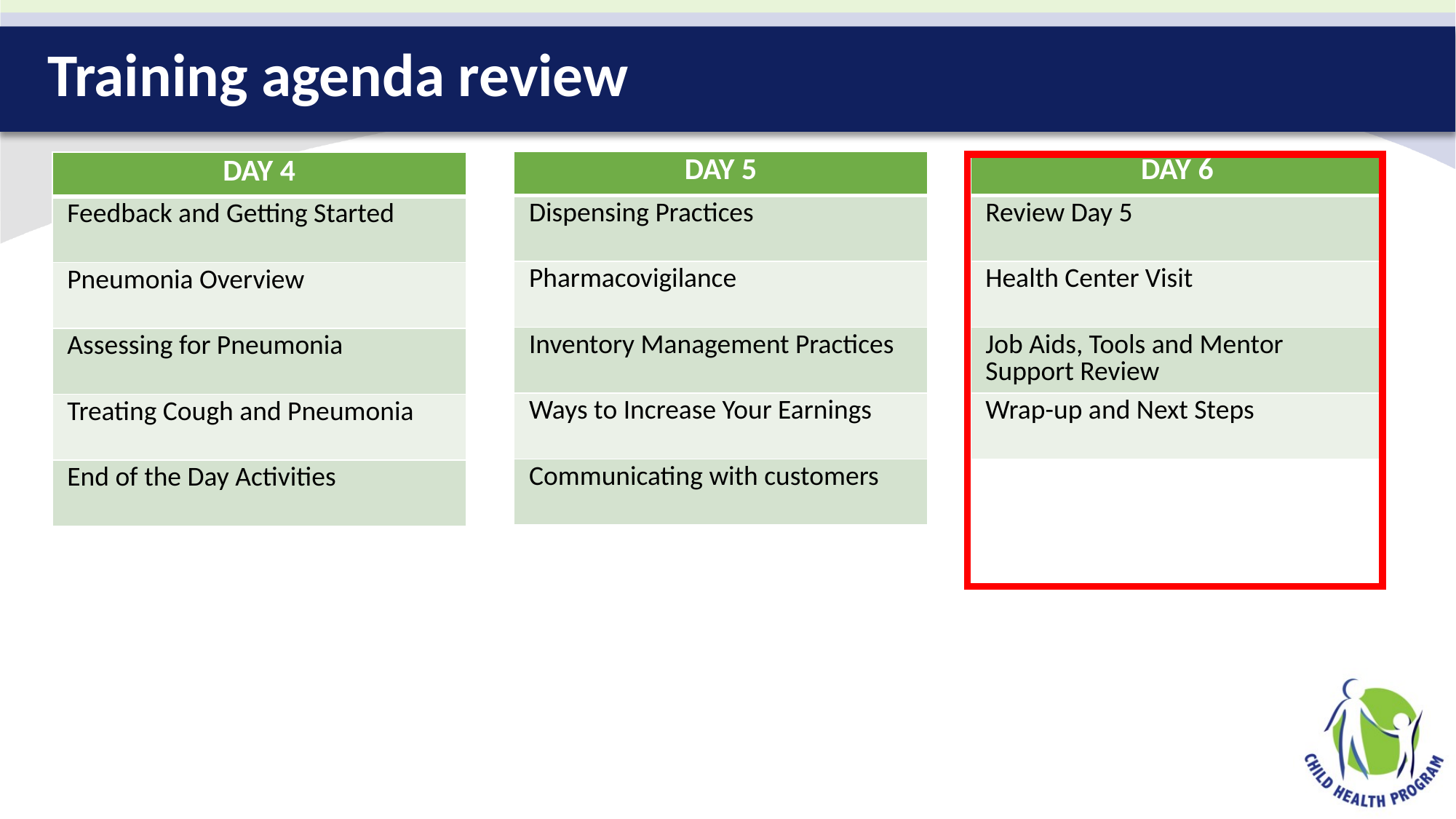

# Training agenda review
| DAY 5 |
| --- |
| Dispensing Practices |
| Pharmacovigilance |
| Inventory Management Practices |
| Ways to Increase Your Earnings |
| Communicating with customers |
| DAY 6 |
| --- |
| Review Day 5 |
| Health Center Visit |
| Job Aids, Tools and Mentor Support Review |
| Wrap-up and Next Steps |
| DAY 4 |
| --- |
| Feedback and Getting Started |
| Pneumonia Overview |
| Assessing for Pneumonia |
| Treating Cough and Pneumonia |
| End of the Day Activities |